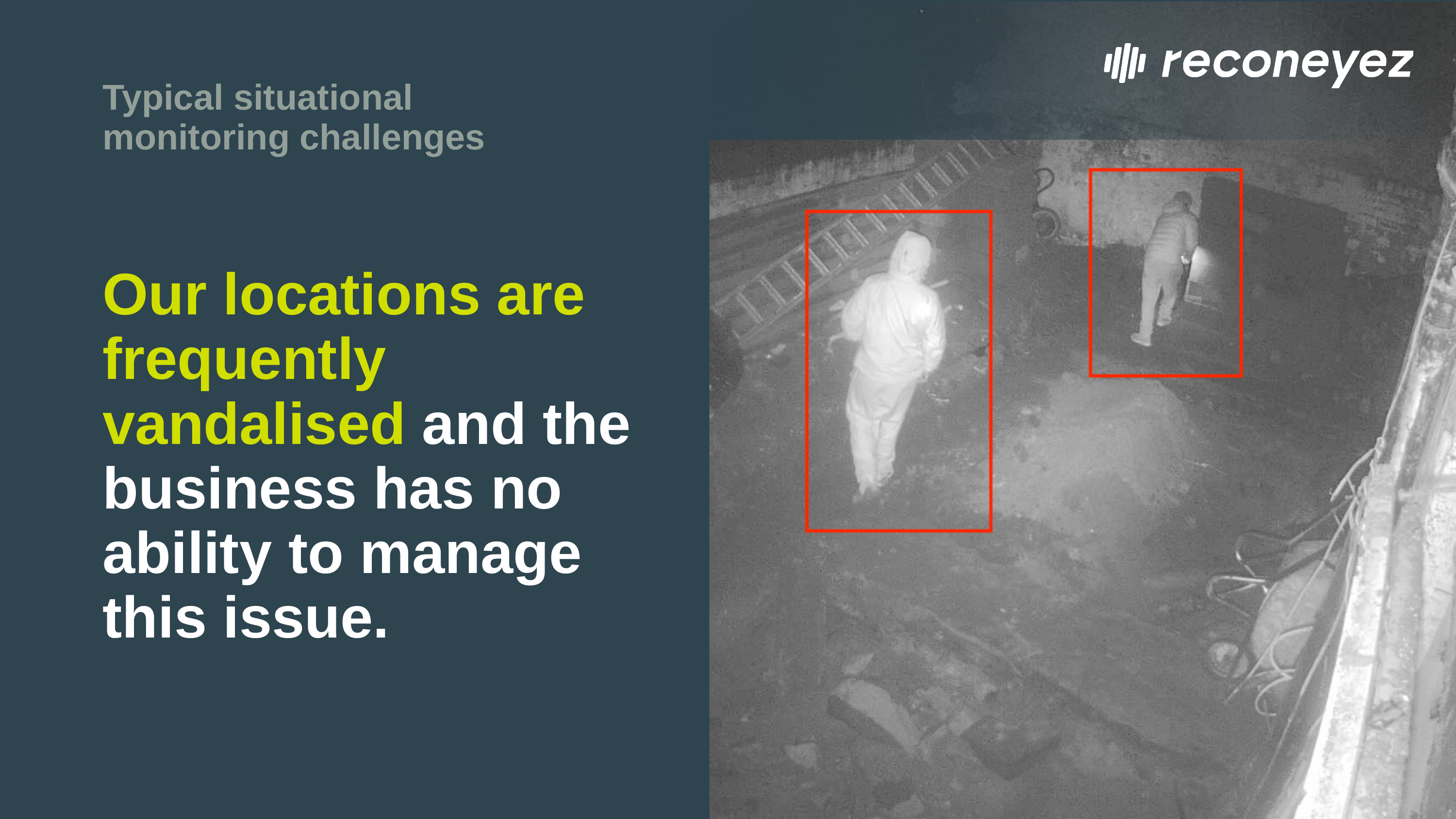

Typical situational
monitoring challenges
Our locations are frequently vandalised and the business has no ability to manage this issue.